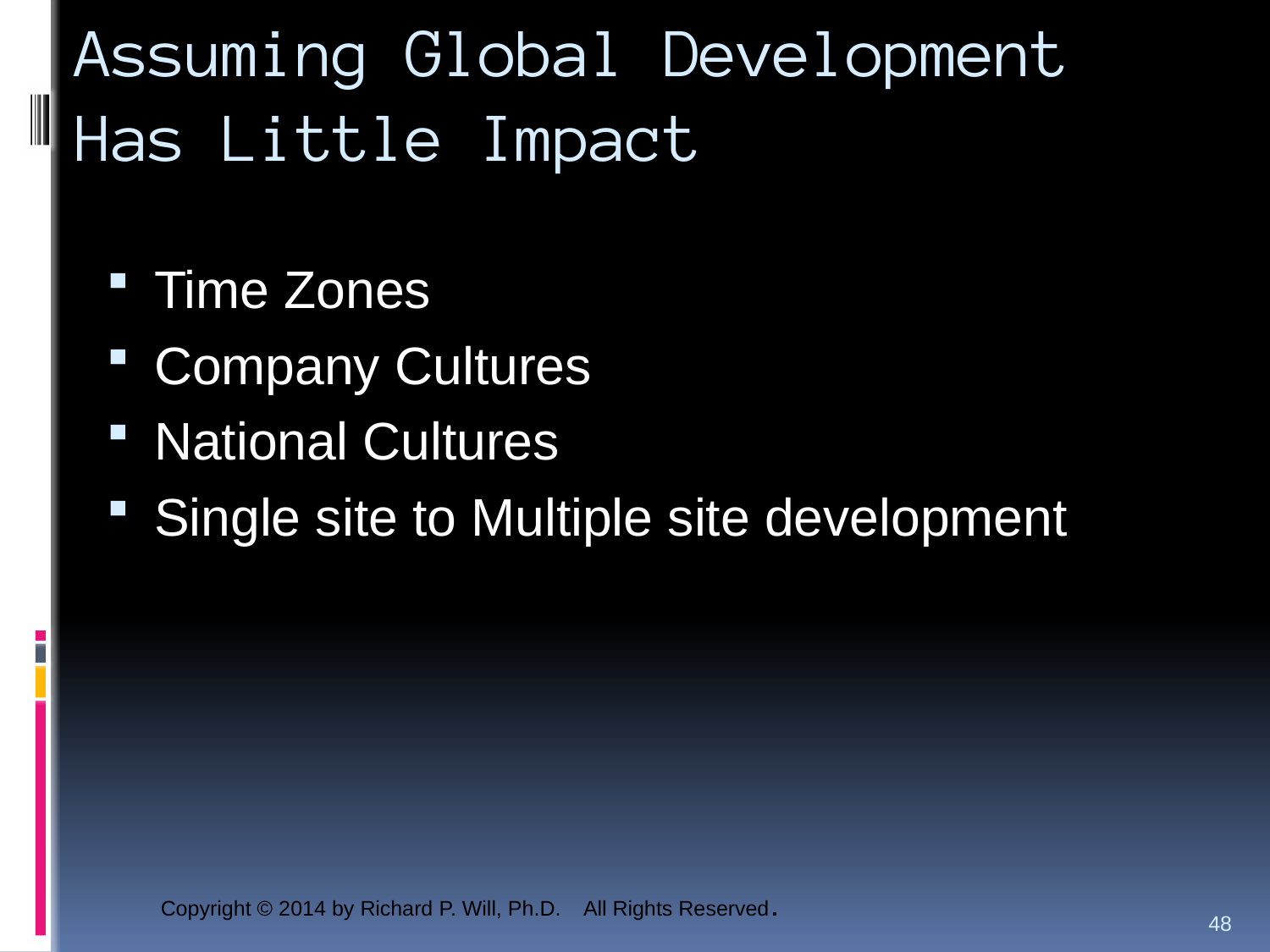

# Assuming Global Development Has Little Impact

Time Zones
Company Cultures
National Cultures
Single site to Multiple site development

48